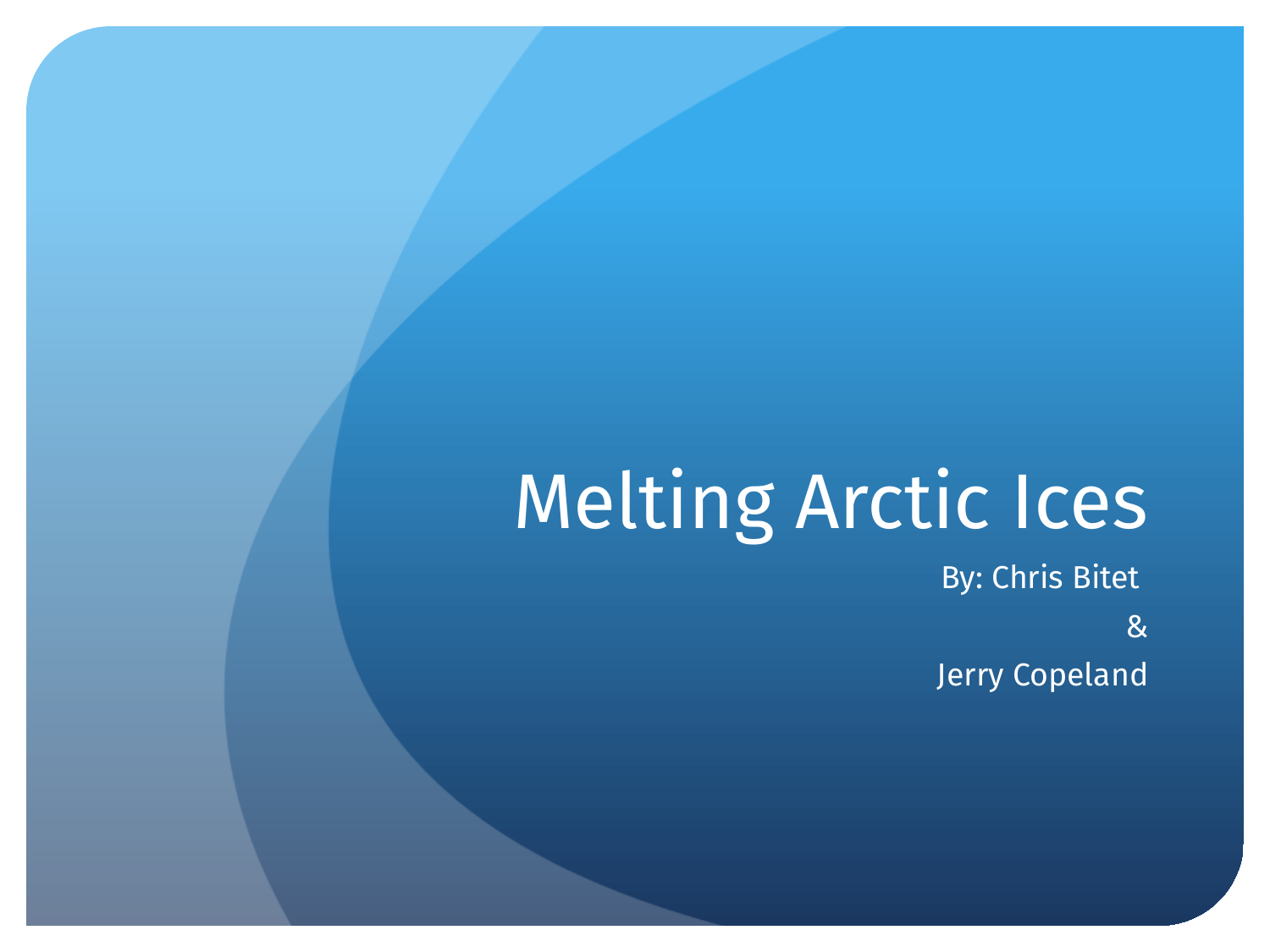

# Melting Arctic Ices
By: Chris Bitet
&
Jerry Copeland